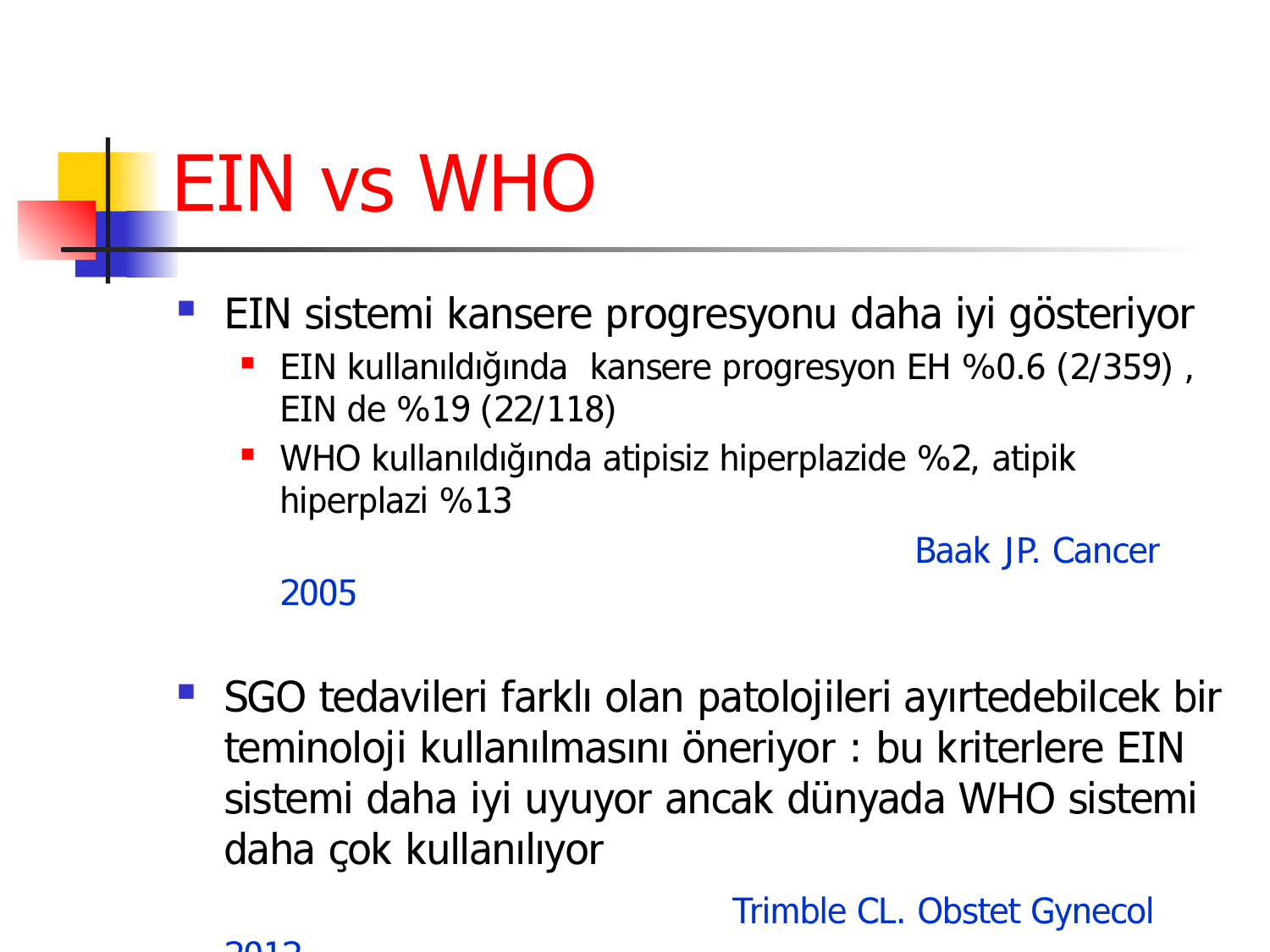

# EIN vs WHO
EIN sistemi kansere progresyonu daha iyi gösteriyor
EIN kullanıldığında  kansere progresyon EH %0.6 (2/359) , EIN de %19 (22/118)
WHO kullanıldığında atipisiz hiperplazide %2, atipik hiperplazi %13
						Baak JP. Cancer 2005

SGO tedavileri farklı olan patolojileri ayırtedebilcek bir teminoloji kullanılmasını öneriyor : bu kriterlere EIN sistemi daha iyi uyuyor ancak dünyada WHO sistemi daha çok kullanılıyor
					Trimble CL. Obstet Gynecol 2012